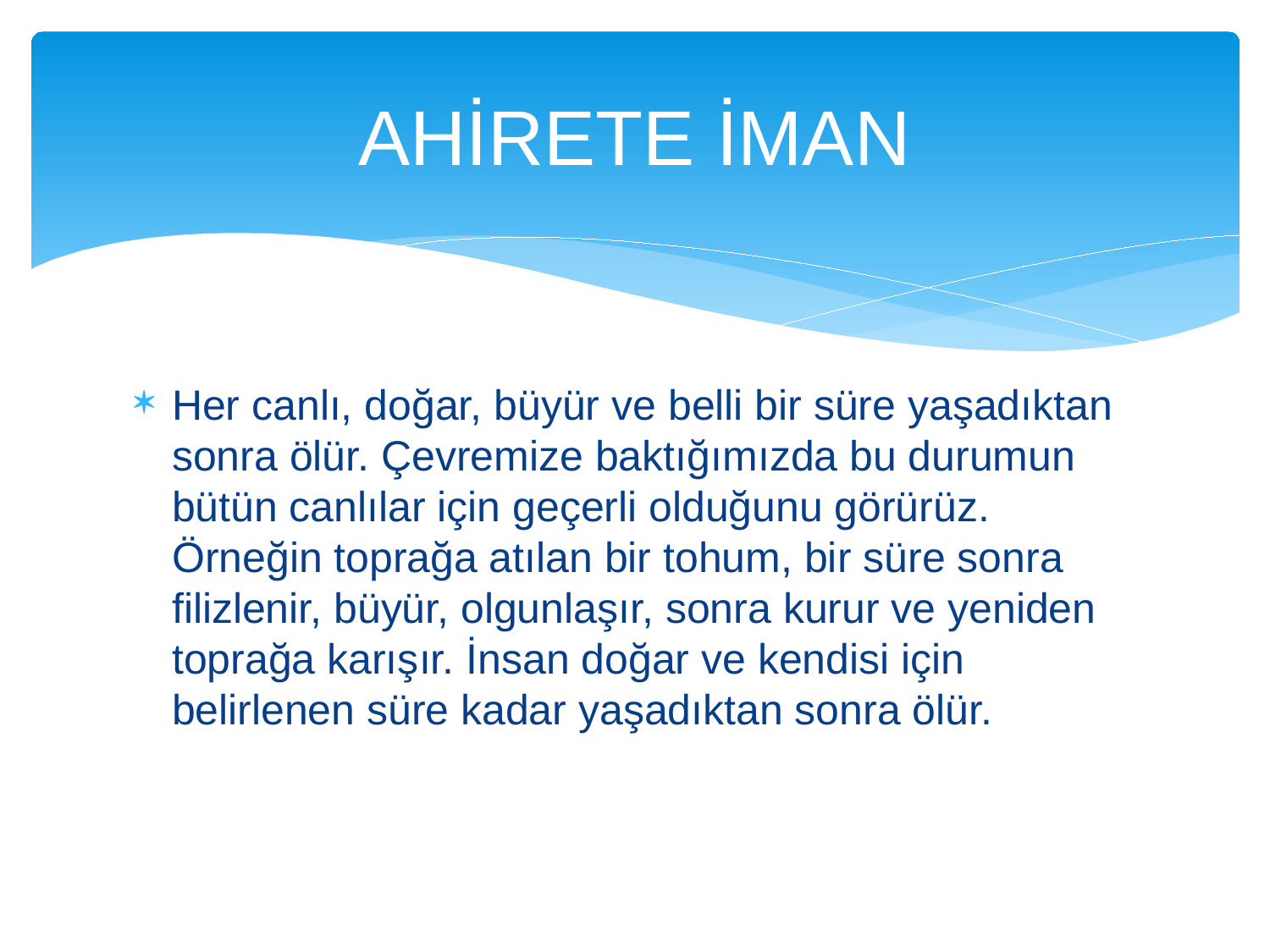

# AHİRETE İMAN
Her canlı, doğar, büyür ve belli bir süre yaşadıktan sonra ölür. Çevremize baktığımızda bu durumun bütün canlılar için geçerli olduğunu görürüz. Örneğin toprağa atılan bir tohum, bir süre sonra filizlenir, büyür, olgunlaşır, sonra kurur ve yeniden toprağa karışır. İnsan doğar ve kendisi için belirlenen süre kadar yaşadıktan sonra ölür.